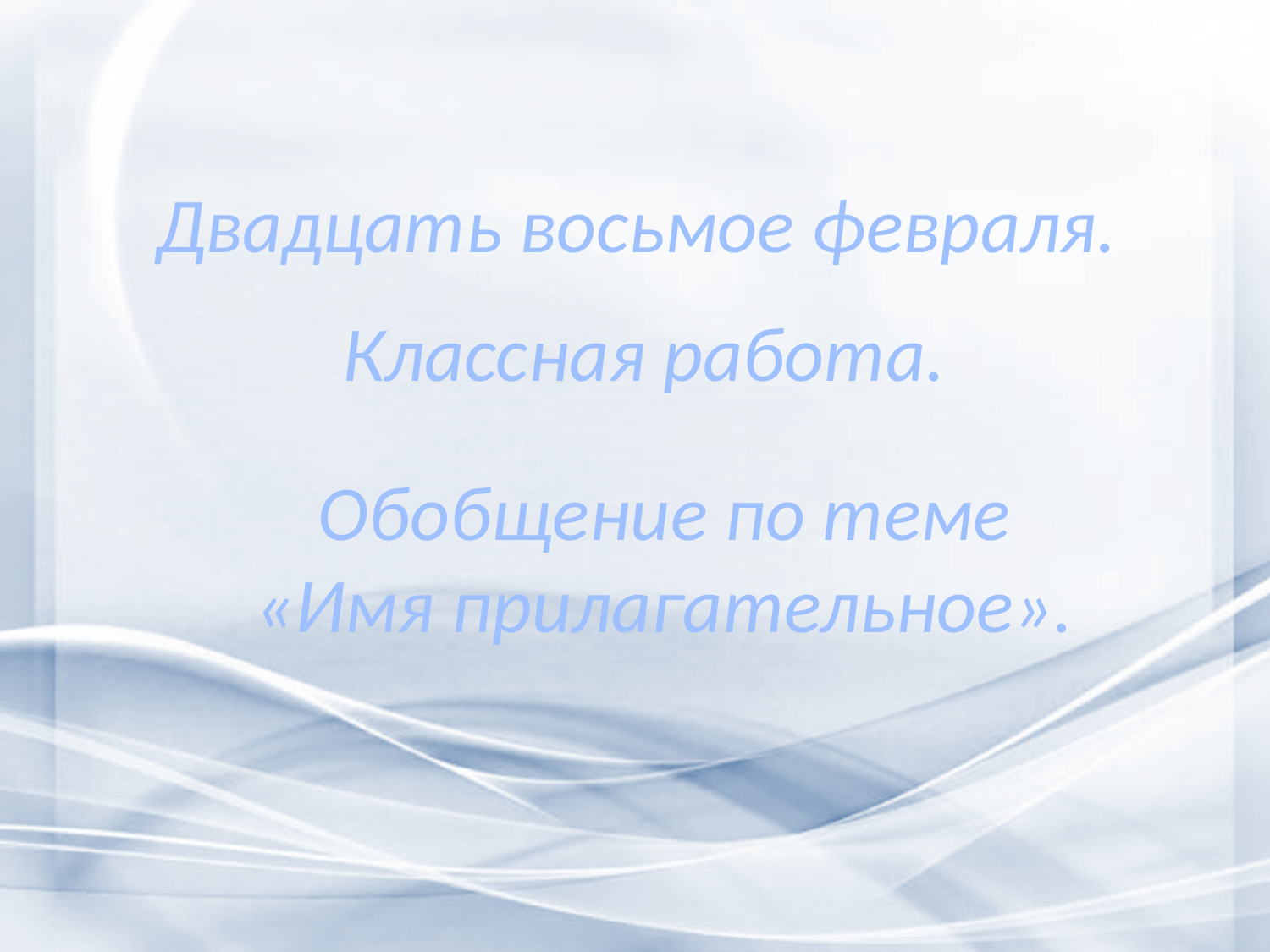

Двадцать восьмое февраля.
Классная работа.
Обобщение по теме «Имя прилагательное».